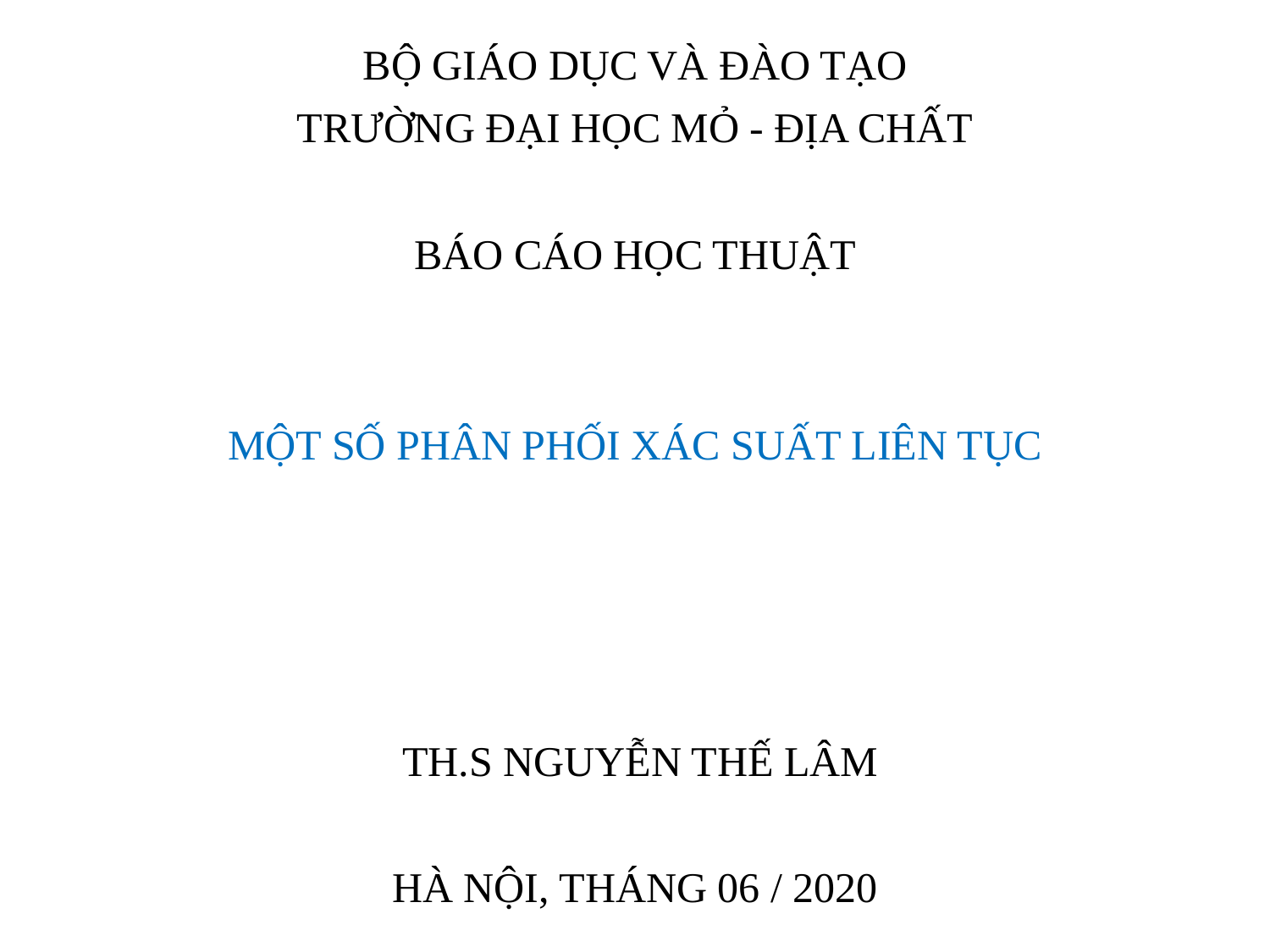

BỘ GIÁO DỤC VÀ ĐÀO TẠO
TRƯỜNG ĐẠI HỌC MỎ - ĐỊA CHẤT

BÁO CÁO HỌC THUẬT

MỘT SỐ PHÂN PHỐI XÁC SUẤT LIÊN TỤC

 TH.S NGUYỄN THẾ LÂM

HÀ NỘI, THÁNG 06 / 2020